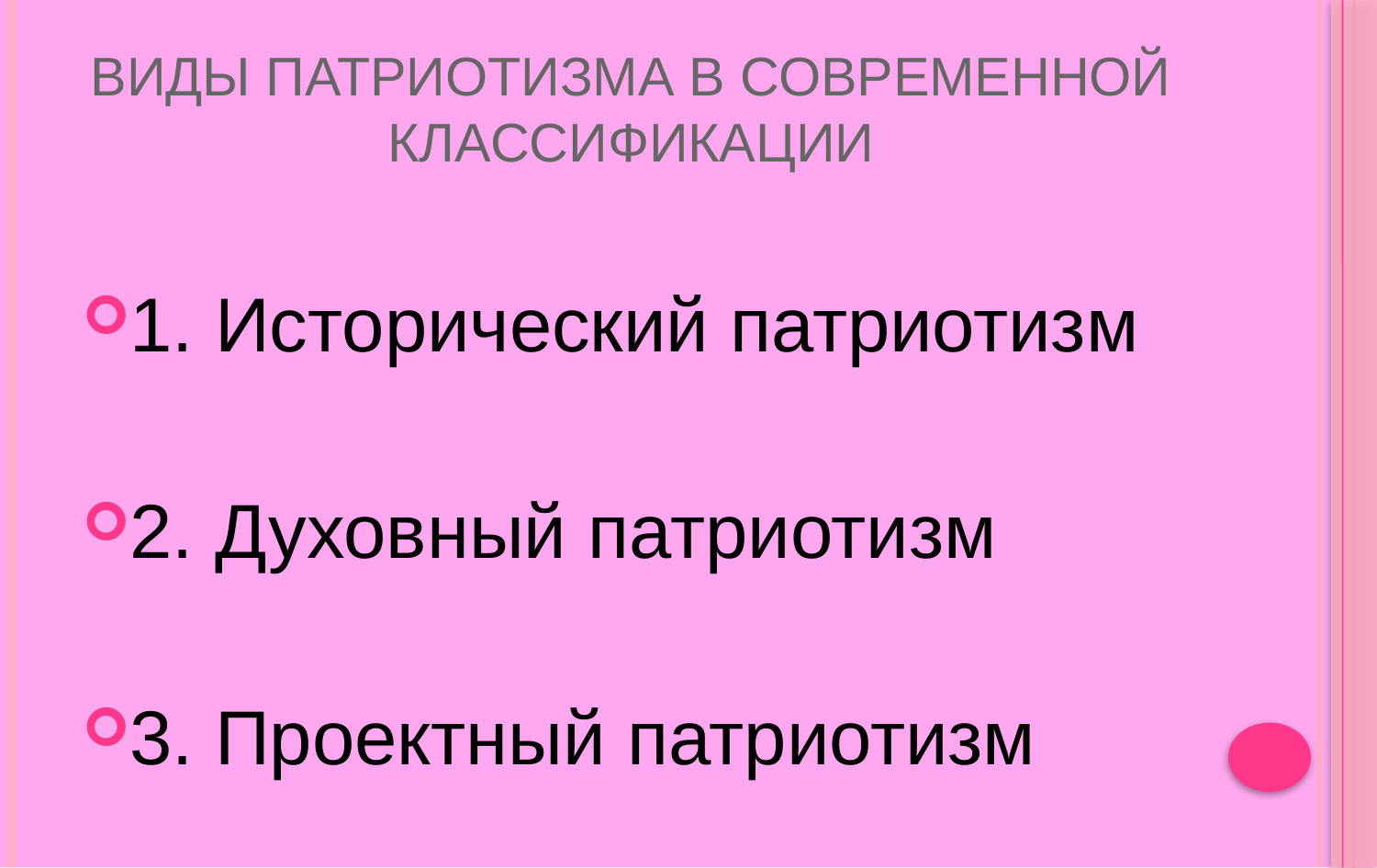

# Виды патриотизма в современной классификации

1. Исторический патриотизм

2. Духовный патриотизм

3. Проектный патриотизм